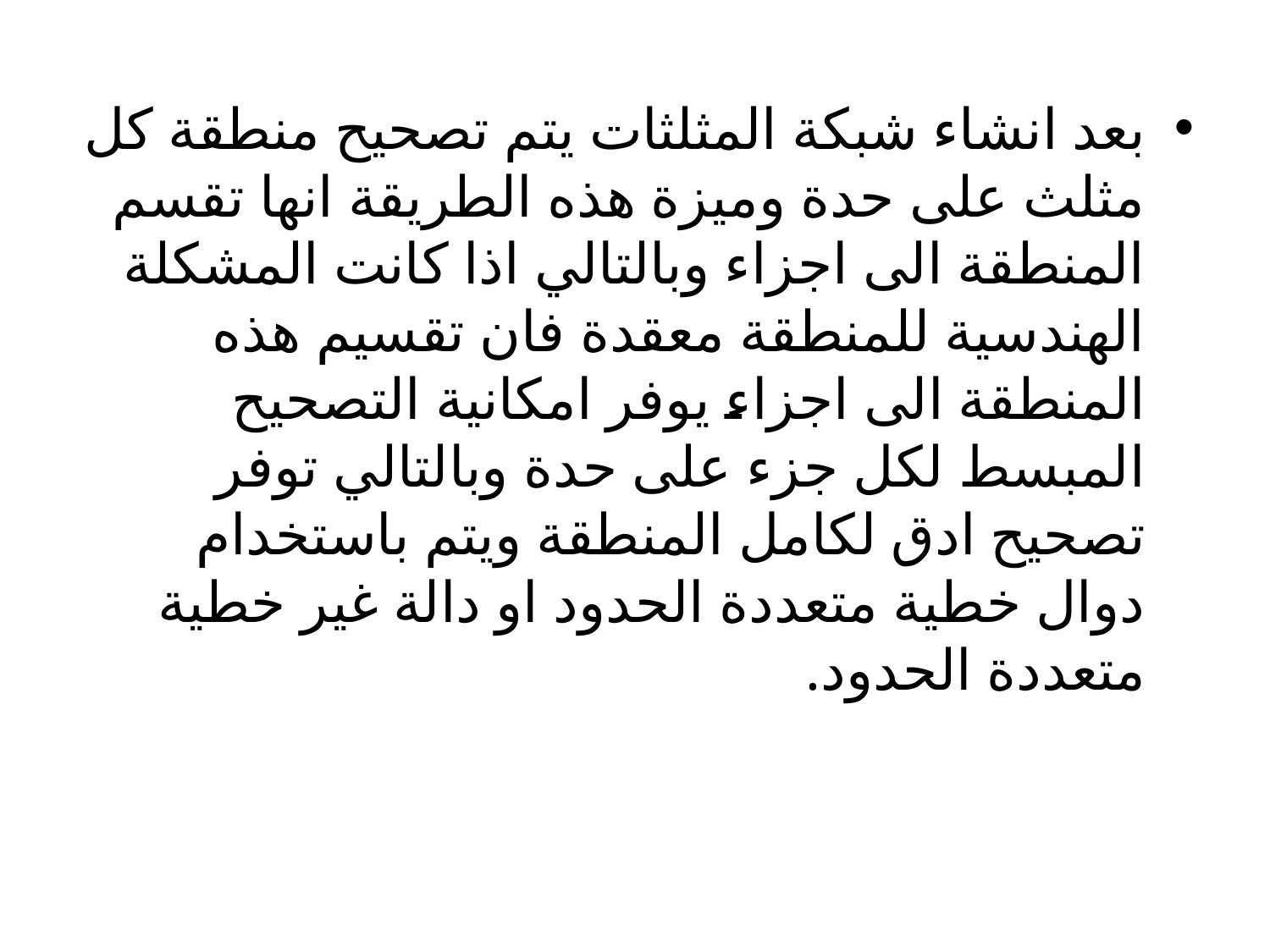

بعد انشاء شبكة المثلثات يتم تصحيح منطقة كل مثلث على حدة وميزة هذه الطريقة انها تقسم المنطقة الى اجزاء وبالتالي اذا كانت المشكلة الهندسية للمنطقة معقدة فان تقسيم هذه المنطقة الى اجزاء يوفر امكانية التصحيح المبسط لكل جزء على حدة وبالتالي توفر تصحيح ادق لكامل المنطقة ويتم باستخدام دوال خطية متعددة الحدود او دالة غير خطية متعددة الحدود.